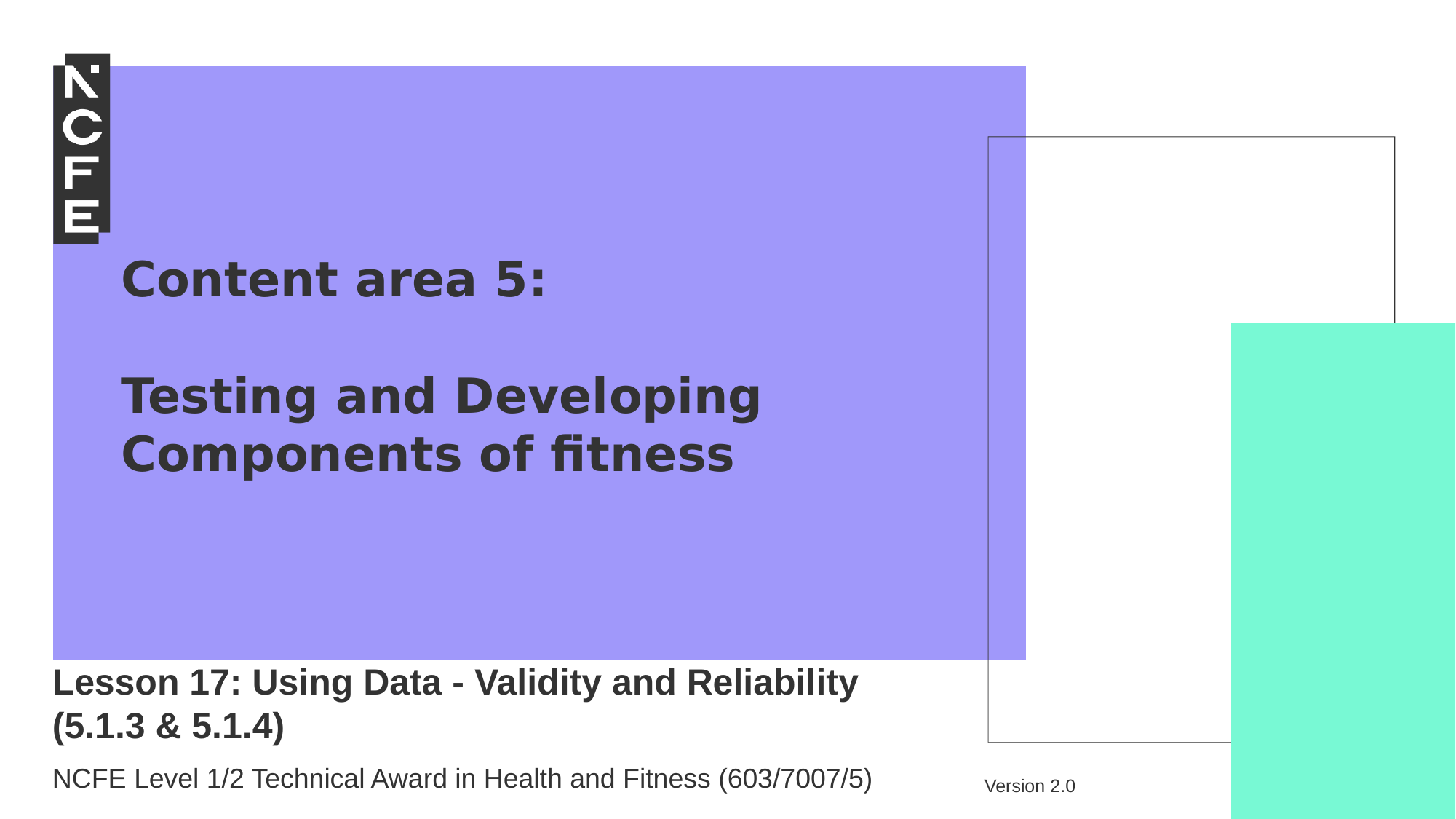

Content area 5:

Testing and Developing Components of fitness
Lesson 17: Using Data - Validity and Reliability (5.1.3 & 5.1.4)

NCFE Level 1/2 Technical Award in Health and Fitness (603/7007/5)

Version 2.0